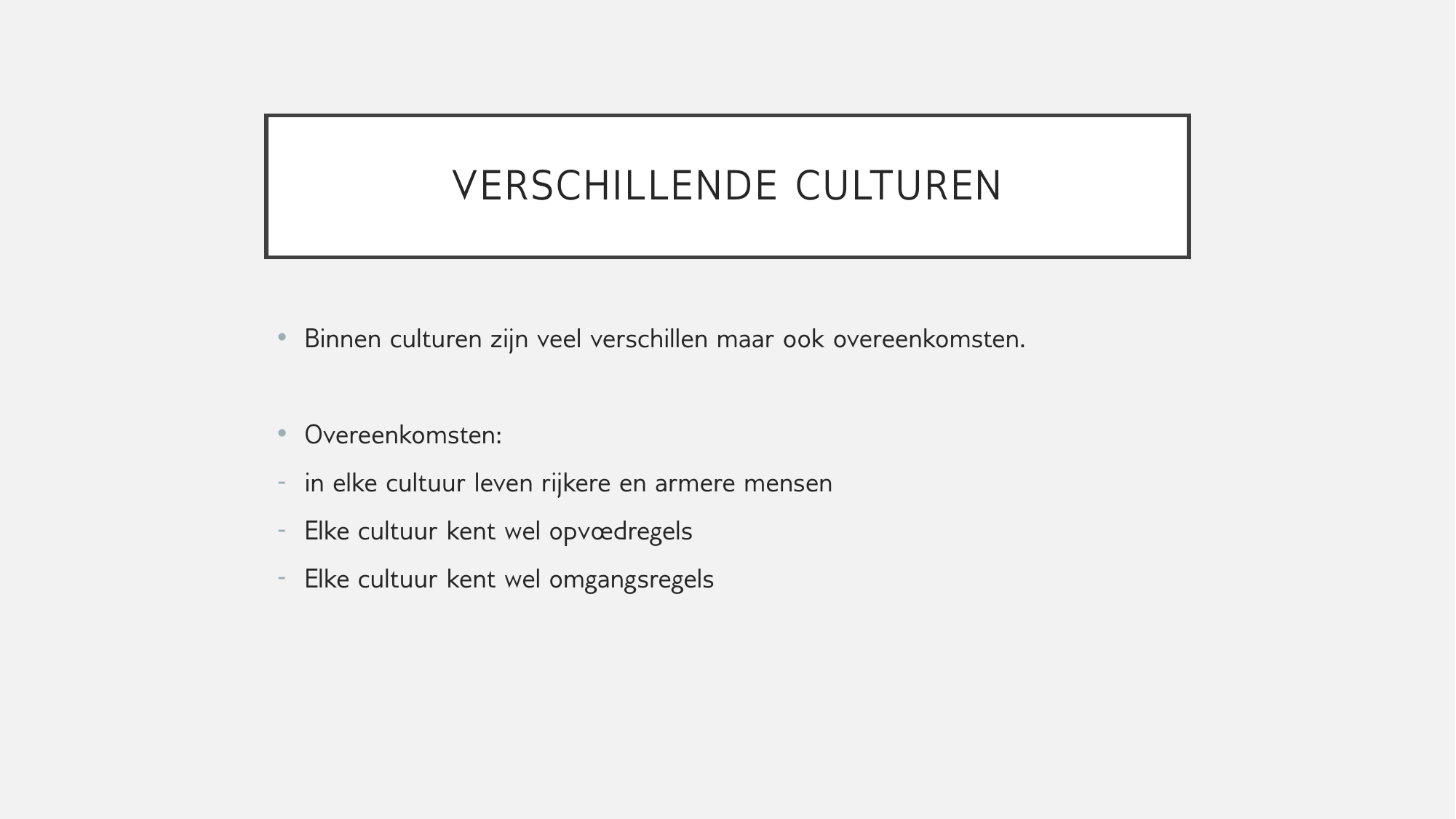

# Verschillende culturen
Binnen culturen zijn veel verschillen maar ook overeenkomsten.

Overeenkomsten:
in elke cultuur leven rijkere en armere mensen
Elke cultuur kent wel opvoedregels
Elke cultuur kent wel omgangsregels